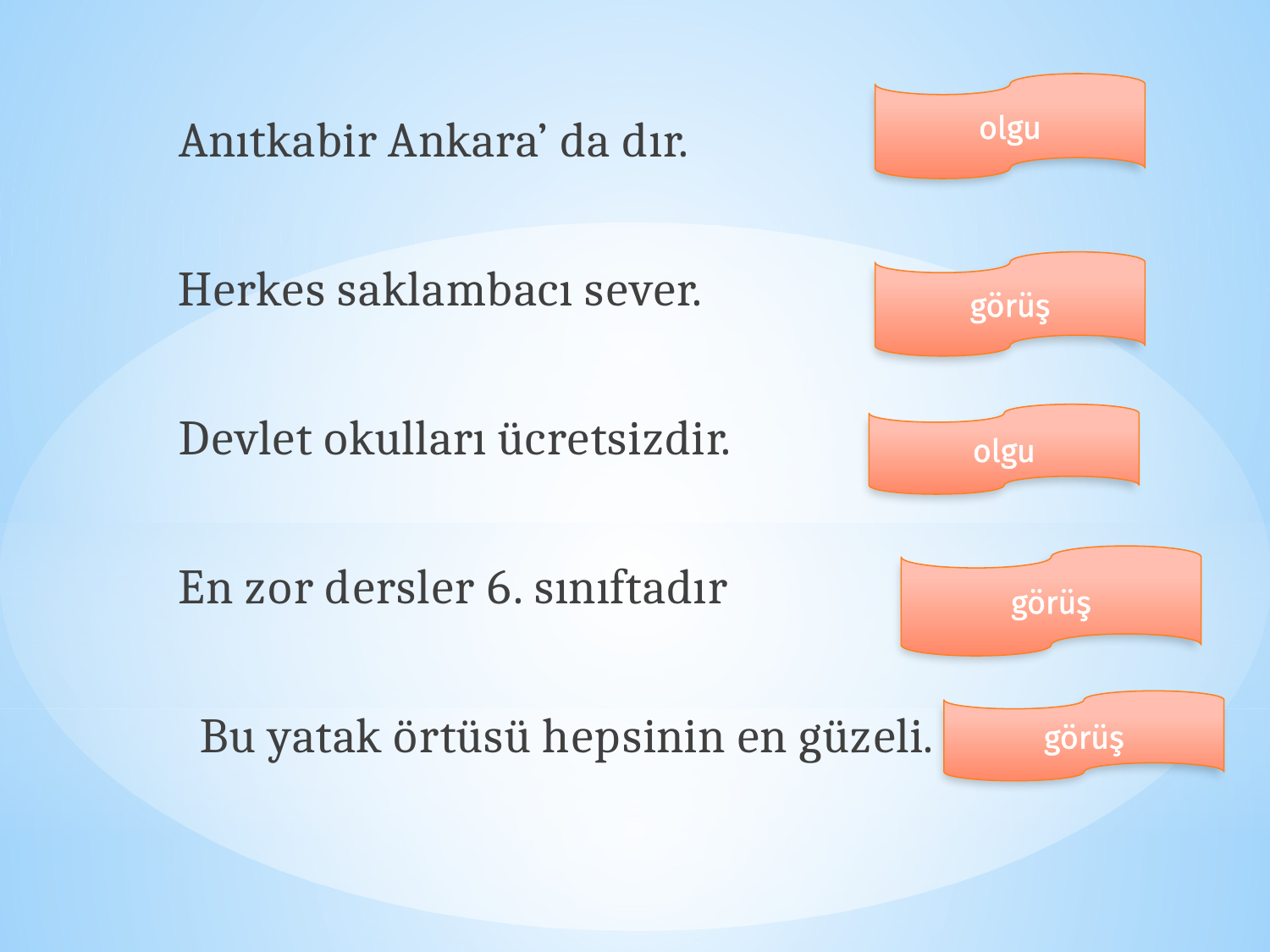

olgu
Anıtkabir Ankara’ da dır.

Herkes saklambacı sever.

Devlet okulları ücretsizdir.

En zor dersler 6. sınıftadır

  Bu yatak örtüsü hepsinin en güzeli.

görüş
olgu
görüş
#
görüş